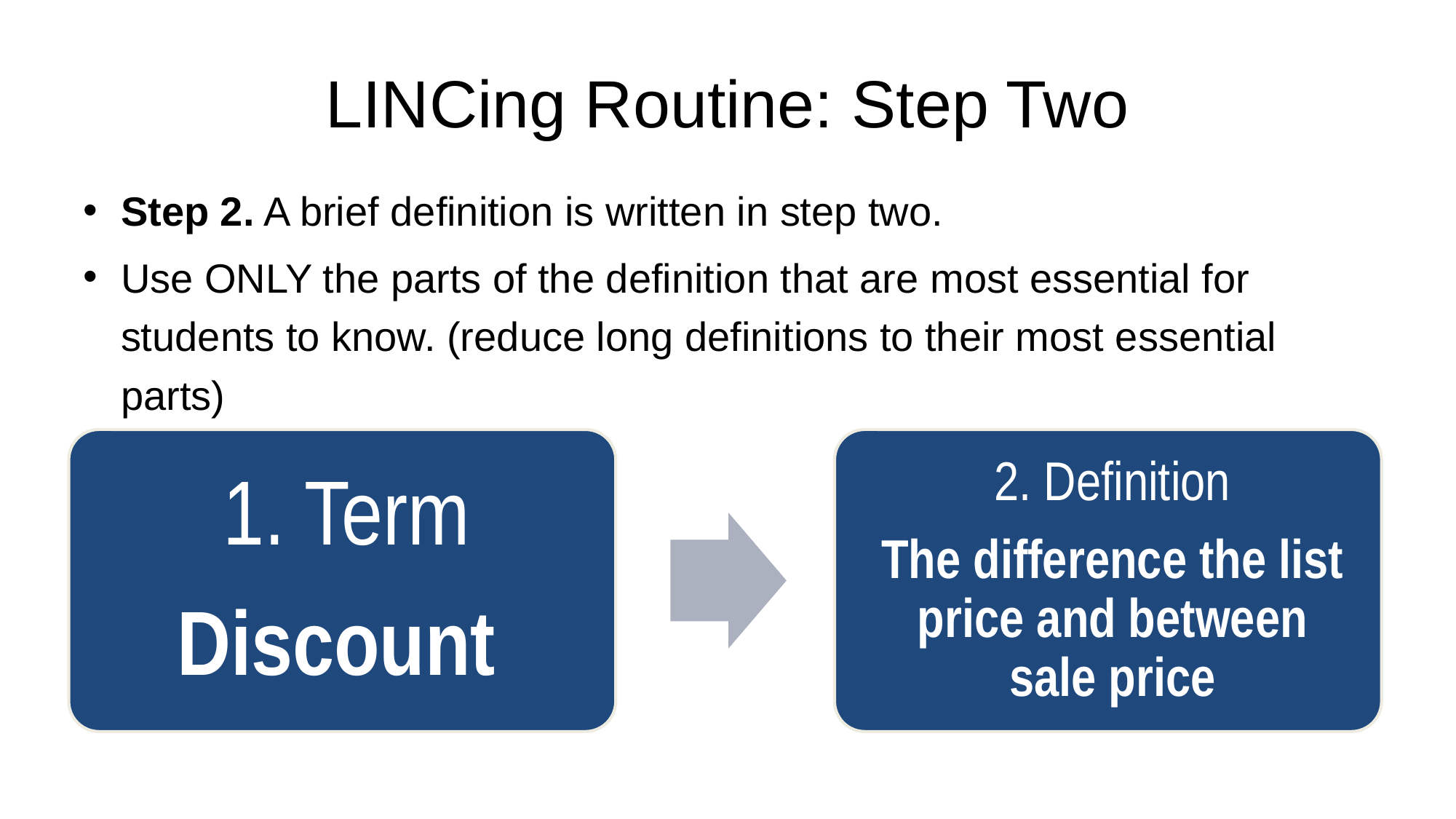

# LINCing Routine: Step Two
Step 2. A brief definition is written in step two.
Use ONLY the parts of the definition that are most essential for students to know. (reduce long definitions to their most essential parts)

1. Term
Discount

2. Definition
The difference the list price and between sale price